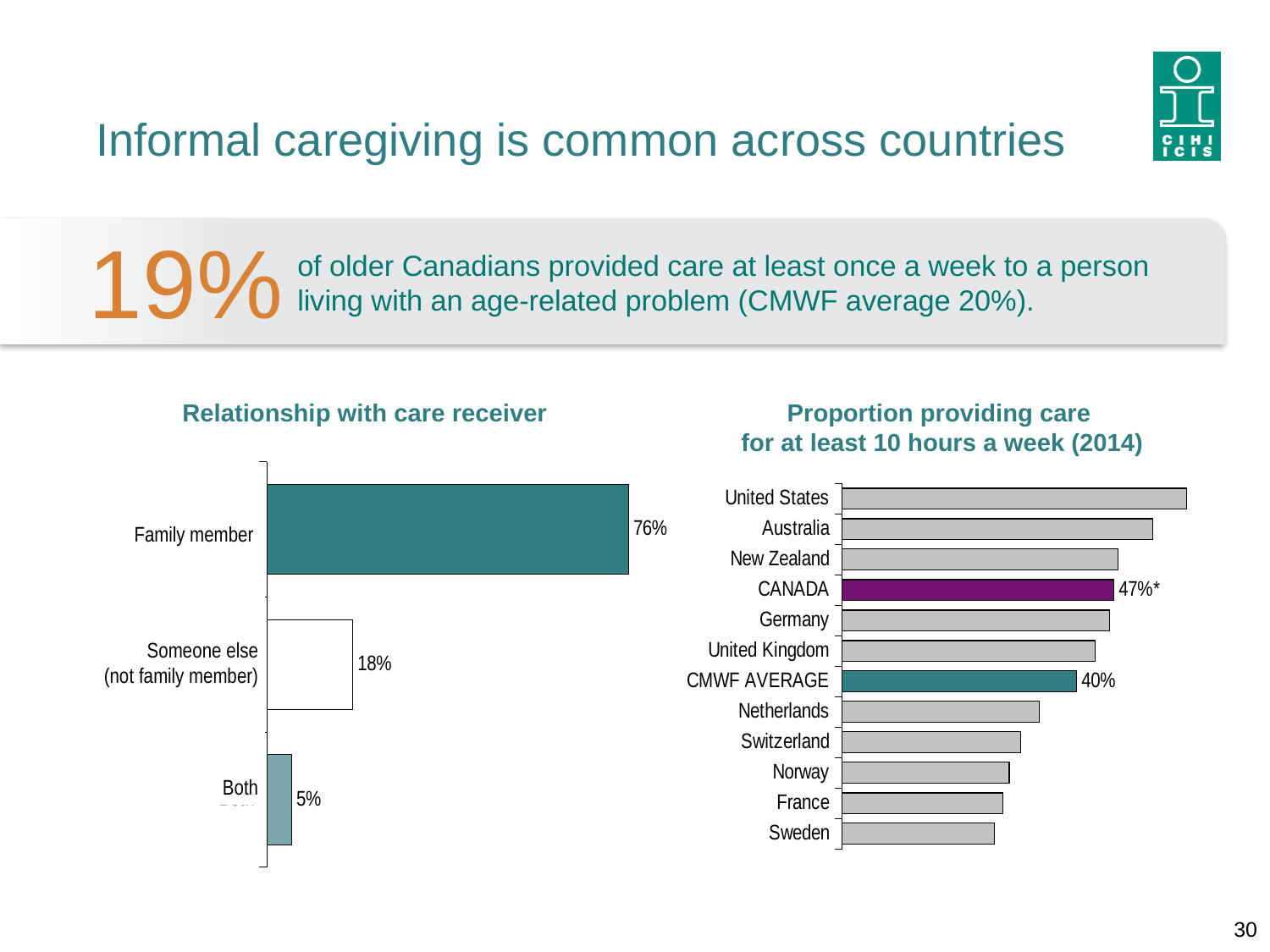

# Informal caregiving is common across countries
19%

of older Canadians provided care at least once a week to a person living with an age-related problem (CMWF average 20%).
Relationship with care receiver
Proportion providing care
for at least 10 hours a week (2014)

### Chart

| Category | Canada |
|---|---|
| Family member  | 76.43 |
| Someone else
(not family member) | 18.16 |
| Both | 5.24 |
Family member

Someone else
(not family member)

Both

### Chart

| Category |  |
|---|---|
| Sweden | 0.26319 |
| France | 0.27778 |
| Norway | 0.2881 |
| Switzerland | 0.30791 |
| Netherlands | 0.34011 |
| CMWF AVERAGE | 0.40427 |
| United Kingdom | 0.43607 |
| Germany | 0.46046 |
| CANADA | 0.46849 |
| New Zealand | 0.47523 |
| Australia | 0.53522 |
| United States | 0.59435 |
30